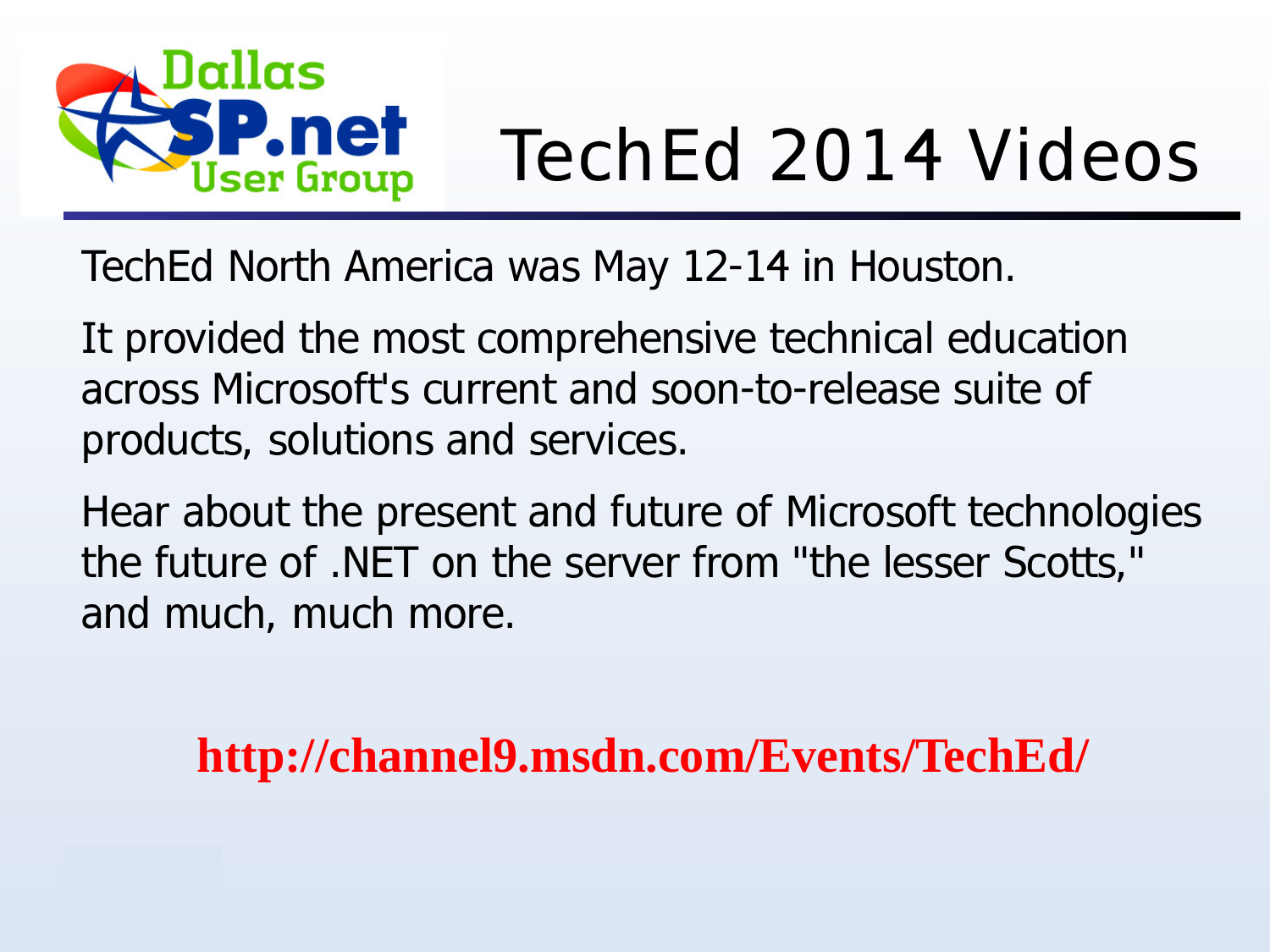

# TechEd 2014 Videos
TechEd North America was May 12-14 in Houston.
It provided the most comprehensive technical education across Microsoft's current and soon-to-release suite of products, solutions and services.
Hear about the present and future of Microsoft technologies the future of .NET on the server from "the lesser Scotts," and much, much more.
http://channel9.msdn.com/Events/TechEd/